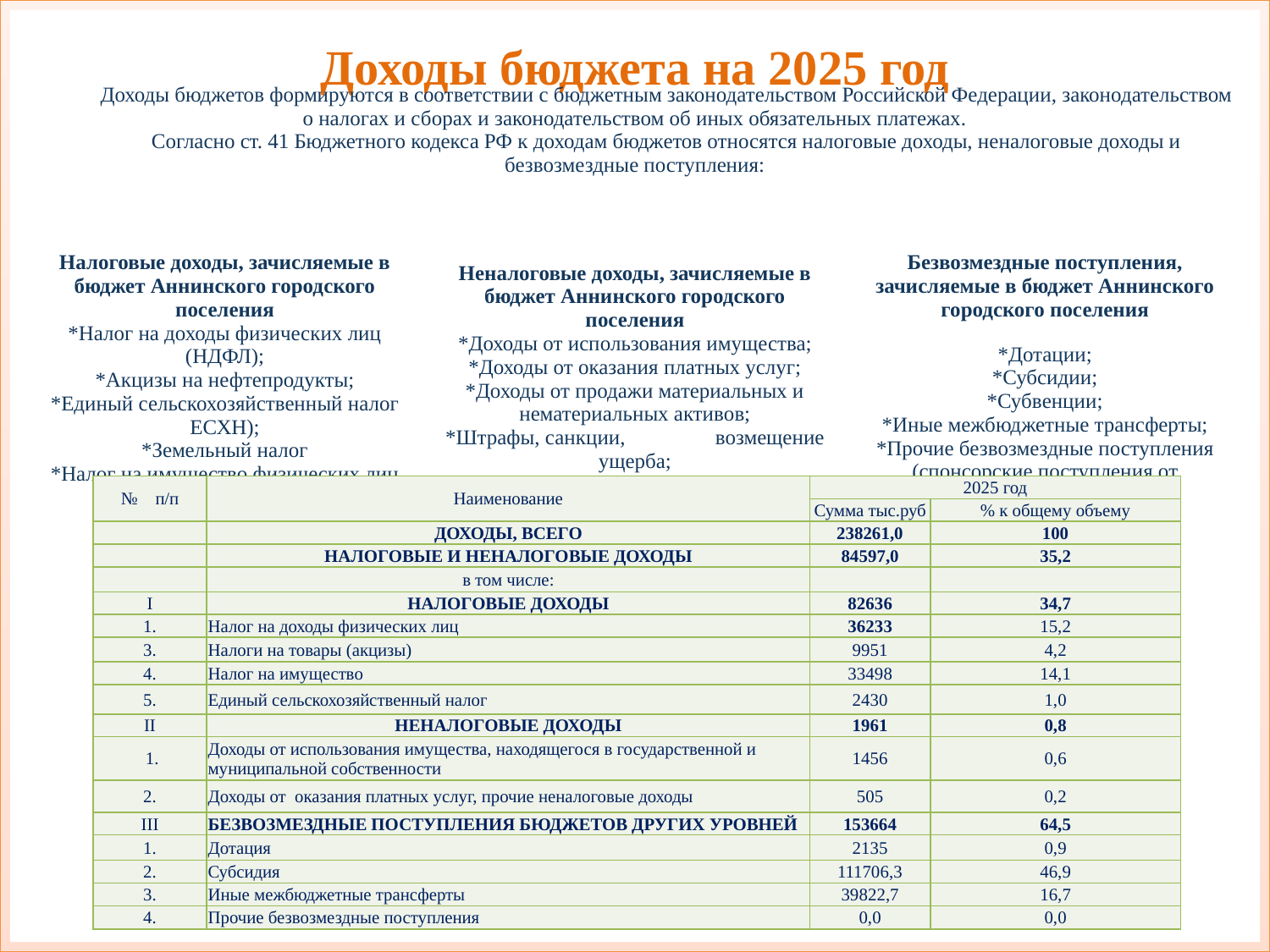

Доходы бюджета на 2025 год
#
Доходы бюджетов формируются в соответствии с бюджетным законодательством Российской Федерации, законодательством о налогах и сборах и законодательством об иных обязательных платежах.
Согласно ст. 41 Бюджетного кодекса РФ к доходам бюджетов относятся налоговые доходы, неналоговые доходы и безвозмездные поступления:
Налоговые доходы, зачисляемые в бюджет Аннинского городского поселения
*Налог на доходы физических лиц (НДФЛ);
*Акцизы на нефтепродукты;
*Единый сельскохозяйственный налог ЕСХН);
*Земельный налог
*Налог на имущество физических лиц
Неналоговые доходы, зачисляемые в бюджет Аннинского городского поселения
*Доходы от использования имущества;
*Доходы от оказания платных услуг;
*Доходы от продажи материальных и нематериальных активов;
*Штрафы, санкции,                 возмещение ущерба;
*Прочие неналоговые доходы
Безвозмездные поступления, зачисляемые в бюджет Аннинского городского поселения
*Дотации;
*Субсидии;
*Субвенции;
*Иные межбюджетные трансферты;
| № п/п | Наименование | 2025 год |  |
| --- | --- | --- | --- |
|  |  | Сумма тыс.руб | % к общему объему |
|  | ДОХОДЫ, ВСЕГО | 238261,0 | 100 |
|  | НАЛОГОВЫЕ И НЕНАЛОГОВЫЕ ДОХОДЫ | 84597,0 | 35,2 |
|  | в том числе: |  |  |
| I | НАЛОГОВЫЕ ДОХОДЫ | 82636 | 34,7 |
| 1. | Налог на доходы физических лиц | 36233 | 15,2 |
| 3. | Налоги на товары (акцизы) | 9951 | 4,2 |
| 4. | Налог на имущество | 33498 | 14,1 |
| 5. | Единый сельскохозяйственный налог | 2430 | 1,0 |
| II | НЕНАЛОГОВЫЕ ДОХОДЫ | 1961 | 0,8 |
| 1. | Доходы от использования имущества, находящегося в государственной и муниципальной собственности | 1456 | 0,6 |
| 2. | Доходы от оказания платных услуг, прочие неналоговые доходы | 505 | 0,2 |
| III | БЕЗВОЗМЕЗДНЫЕ ПОСТУПЛЕНИЯ БЮДЖЕТОВ ДРУГИХ УРОВНЕЙ | 153664 | 64,5 |
| 1. | Дотация | 2135 | 0,9 |
| 2. | Субсидия | 111706,3 | 46,9 |
| 3. | Иные межбюджетные трансферты | 39822,7 | 16,7 |
| 4. | Прочие безвозмездные поступления | 0,0 | 0,0 |